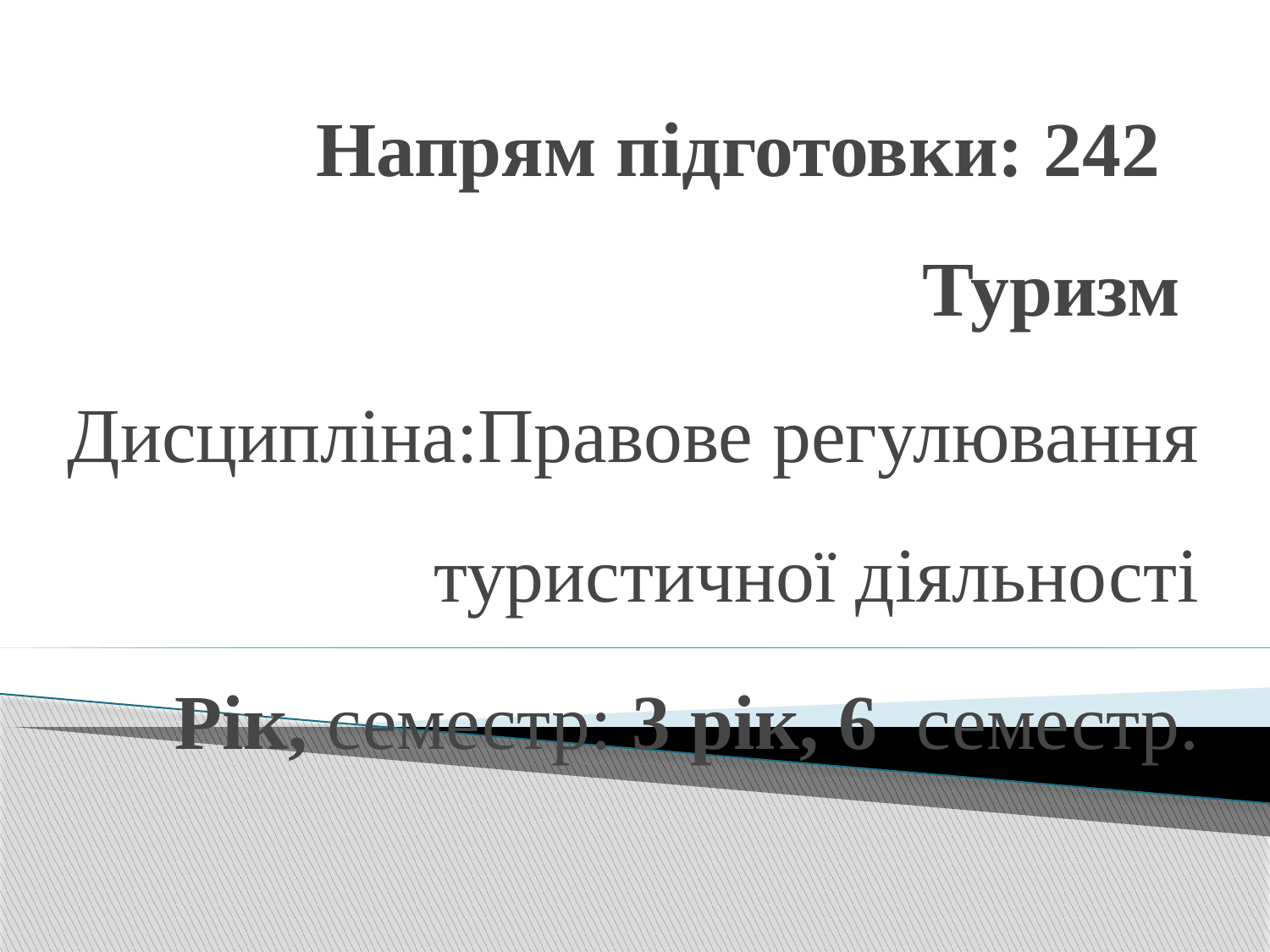

Напрям підготовки: 242   Туризм
Дисципліна:Правове регулювання туристичної діяльності
Рік, семестр: 3 рік, 6  семестр.